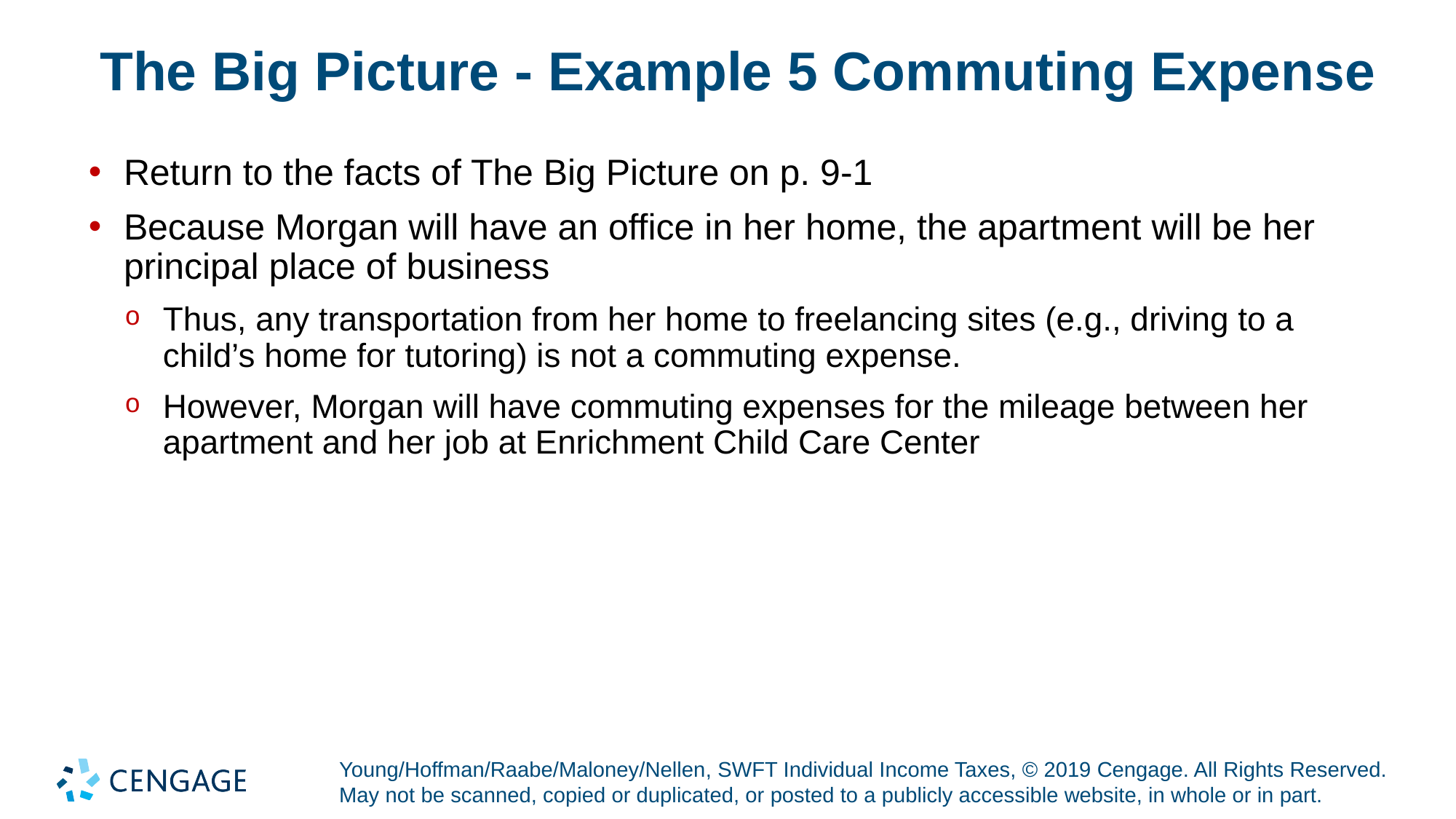

# The Big Picture - Example 5 Commuting Expense
Return to the facts of The Big Picture on p. 9-1
Because Morgan will have an office in her home, the apartment will be her principal place of business
Thus, any transportation from her home to freelancing sites (e.g., driving to a child’s home for tutoring) is not a commuting expense.
However, Morgan will have commuting expenses for the mileage between her apartment and her job at Enrichment Child Care Center